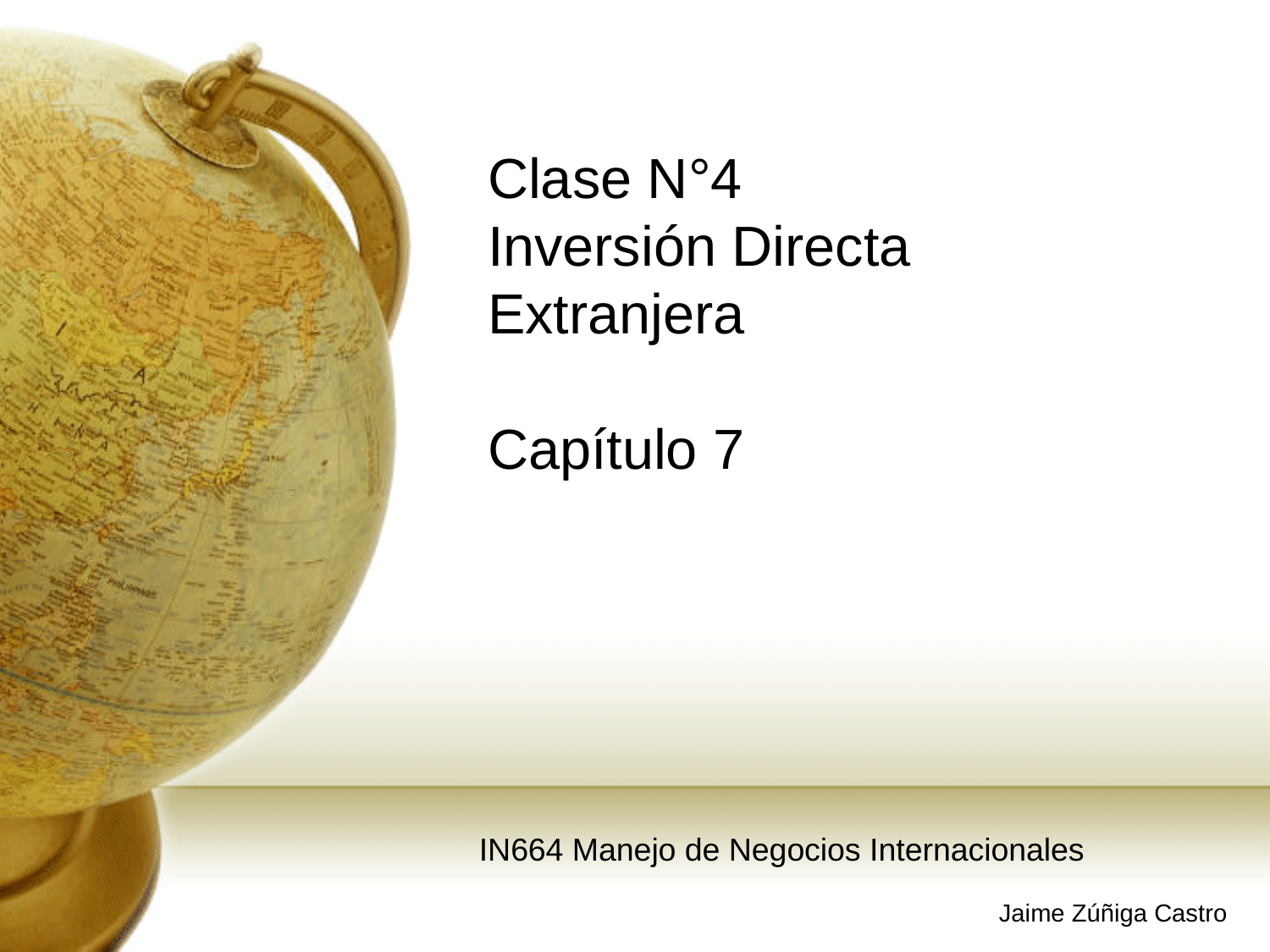

# Clase N°4 Inversión Directa Extranjera Capítulo 7
IN664 Manejo de Negocios Internacionales
Jaime Zúñiga Castro